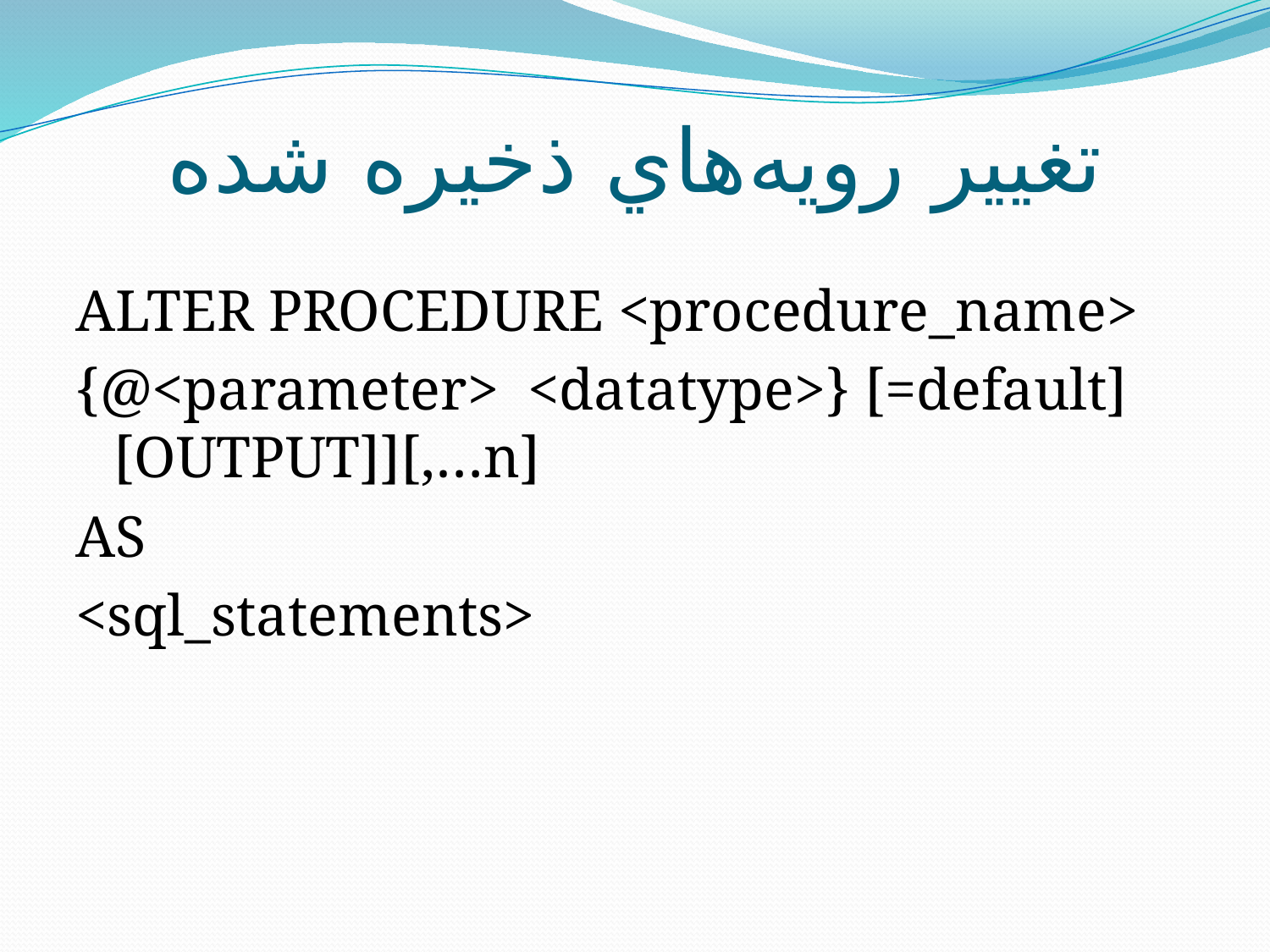

# تغيير رويه‌هاي ذخيره شده
ALTER PROCEDURE <procedure_name>
{@<parameter>  <datatype>} [=default] [OUTPUT]][,…n]
AS
<sql_statements>